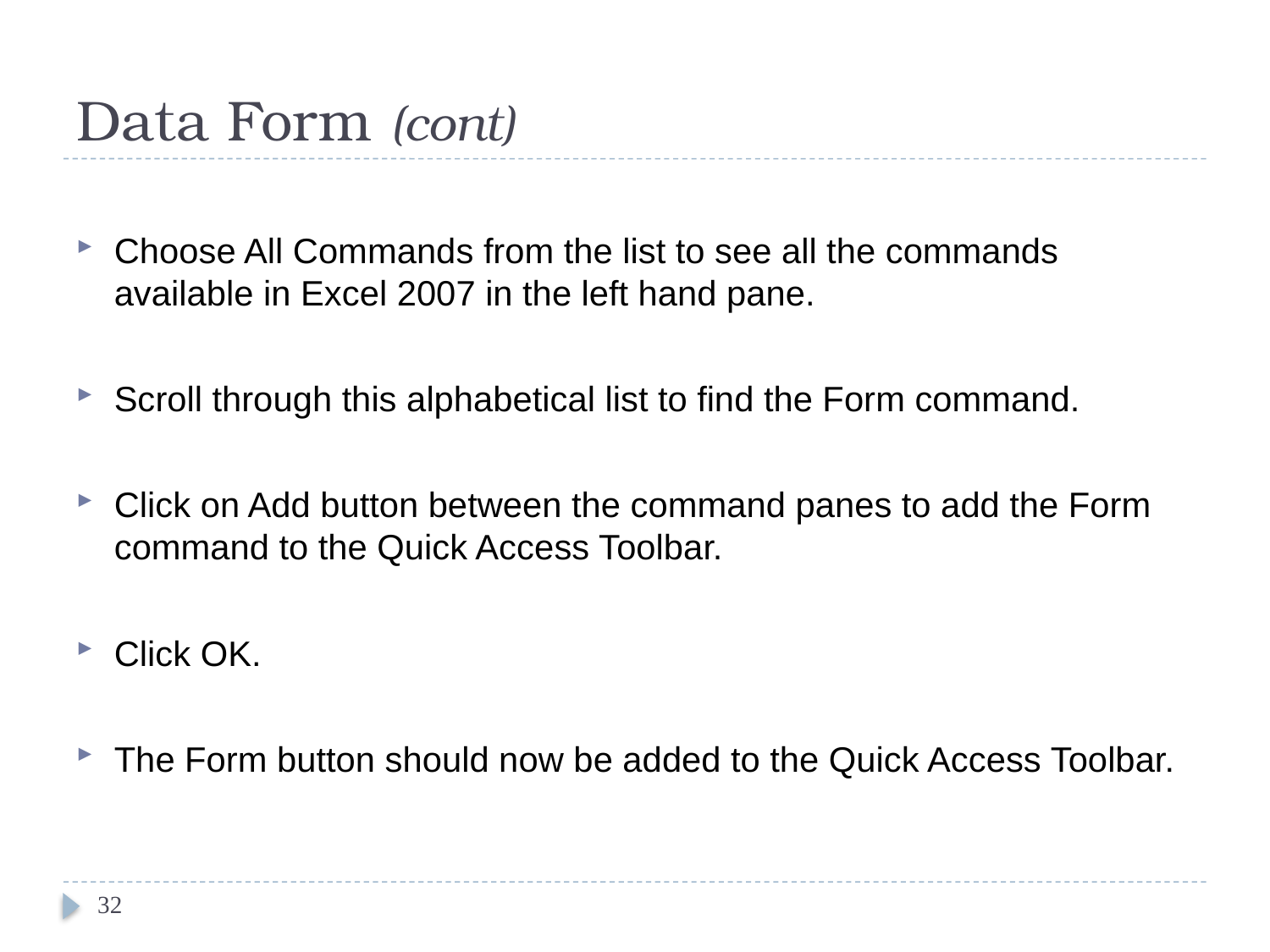

# Data Form (cont)

Choose All Commands from the list to see all the commands available in Excel 2007 in the left hand pane.

Scroll through this alphabetical list to find the Form command.

Click on Add button between the command panes to add the Form command to the Quick Access Toolbar.

Click OK.

The Form button should now be added to the Quick Access Toolbar.

32